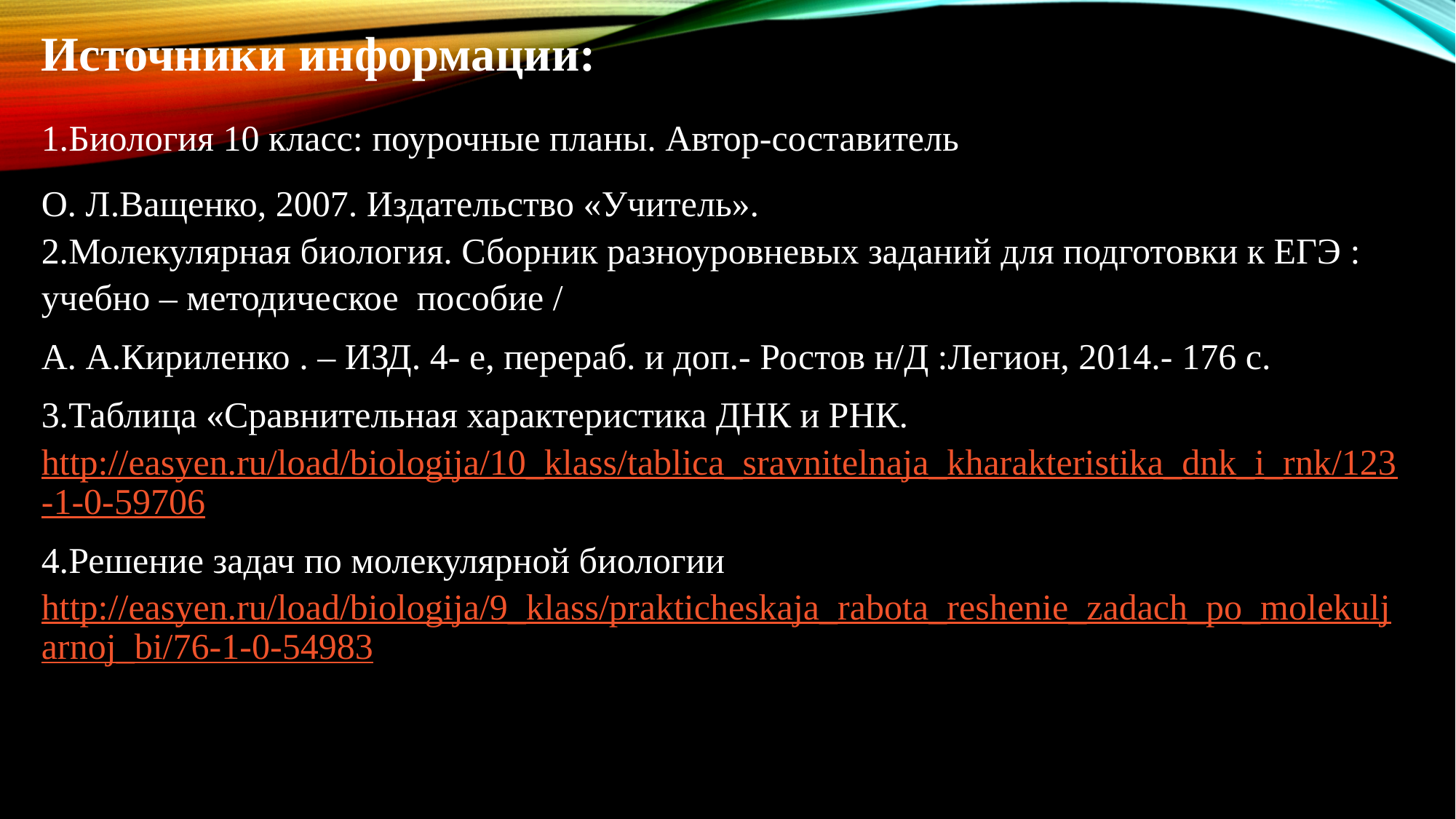

Источники информации:
1.Биология 10 класс: поурочные планы. Автор-составитель
О. Л.Ващенко, 2007. Издательство «Учитель».
2.Молекулярная биология. Сборник разноуровневых заданий для подготовки к ЕГЭ :  учебно – методическое  пособие /
А. А.Кириленко . – ИЗД. 4- е, перераб. и доп.- Ростов н/Д :Легион, 2014.- 176 с.
3.Таблица «Сравнительная характеристика ДНК и РНК.   http://easyen.ru/load/biologija/10_klass/tablica_sravnitelnaja_kharakteristika_dnk_i_rnk/123-1-0-59706
4.Решение задач по молекулярной биологии http://easyen.ru/load/biologija/9_klass/prakticheskaja_rabota_reshenie_zadach_po_molekuljarnoj_bi/76-1-0-54983